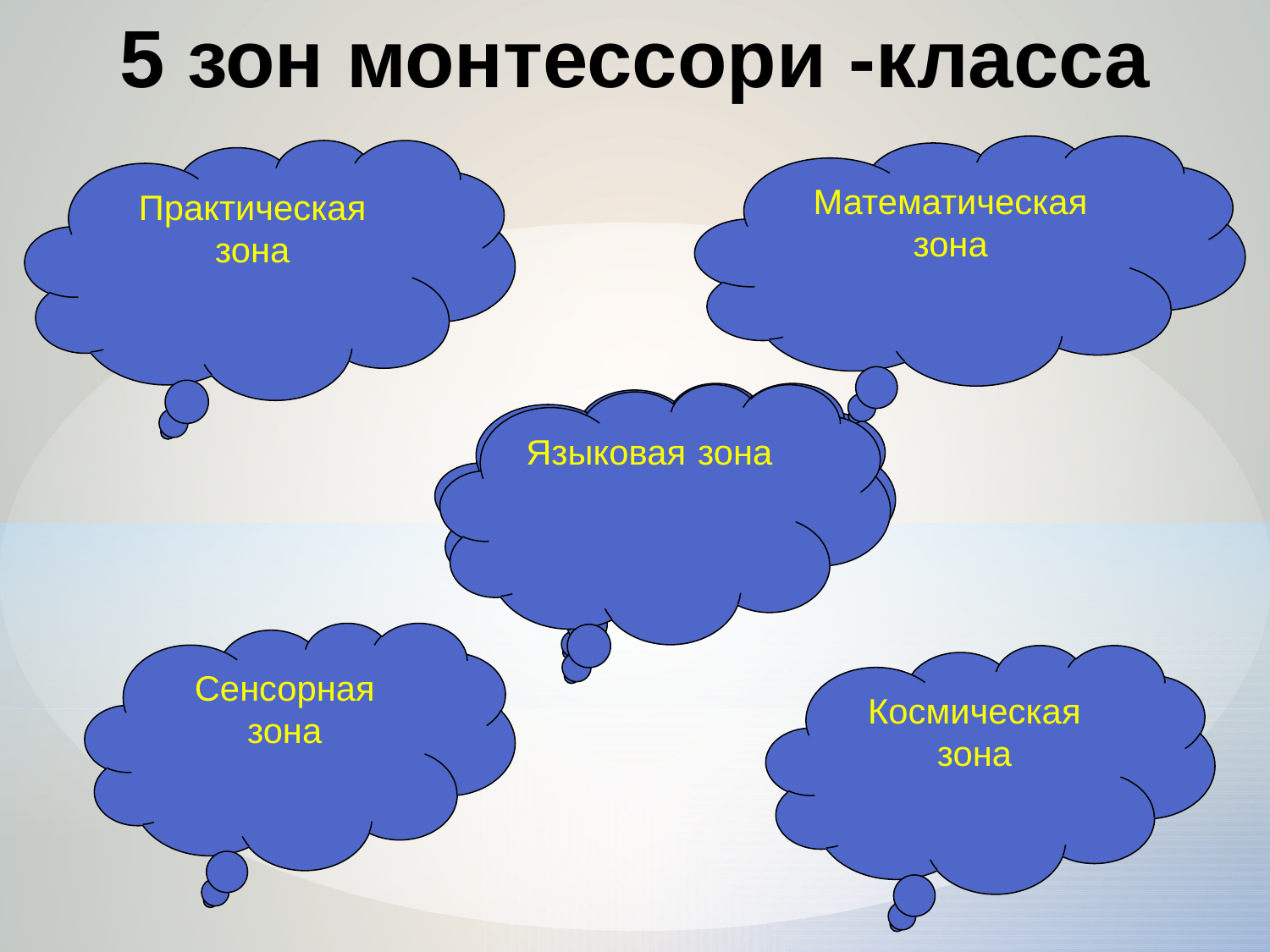

# 5 зон монтессори -класса
Математическая зона
Практическая зона

Языковая зона
Сенсорная зона
Космическая зона